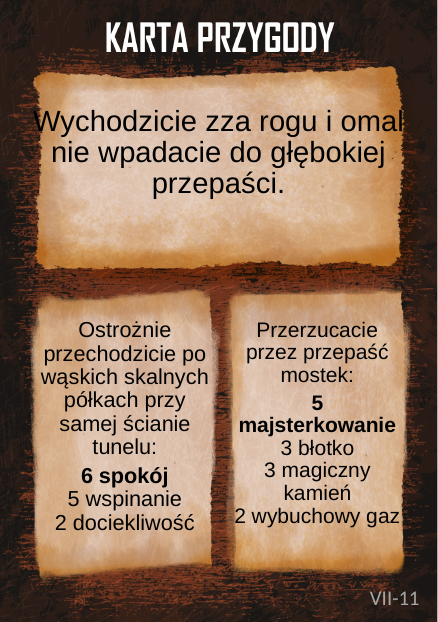

# Wychodzicie zza rogu i omal nie wpadacie do głębokiej przepaści.
Ostrożnie przechodzicie po wąskich skalnych półkach przy samej ścianie tunelu:
6 spokój
5 wspinanie
2 dociekliwość
Przerzucacie przez przepaść mostek:
5 majsterkowanie
3 błotko
3 magiczny kamień
2 wybuchowy gaz
VII-11